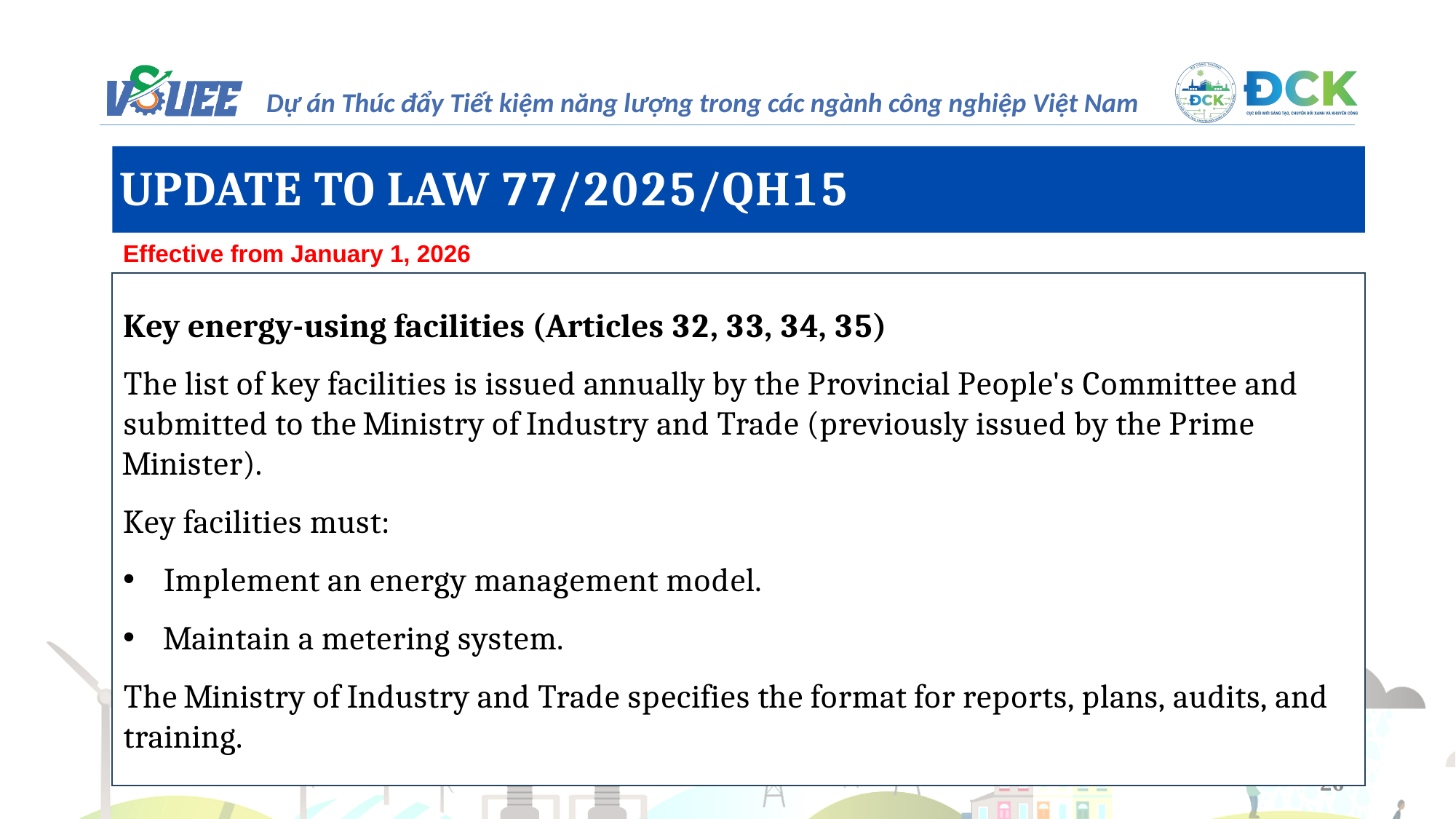

UPDATE TO LAW 77/2025/QH15
Effective from January 1, 2026
Key energy-using facilities (Articles 32, 33, 34, 35)
The list of key facilities is issued annually by the Provincial People's Committee and submitted to the Ministry of Industry and Trade (previously issued by the Prime Minister).
Key facilities must:
Implement an energy management model.
Maintain a metering system.
The Ministry of Industry and Trade specifies the format for reports, plans, audits, and training.
26